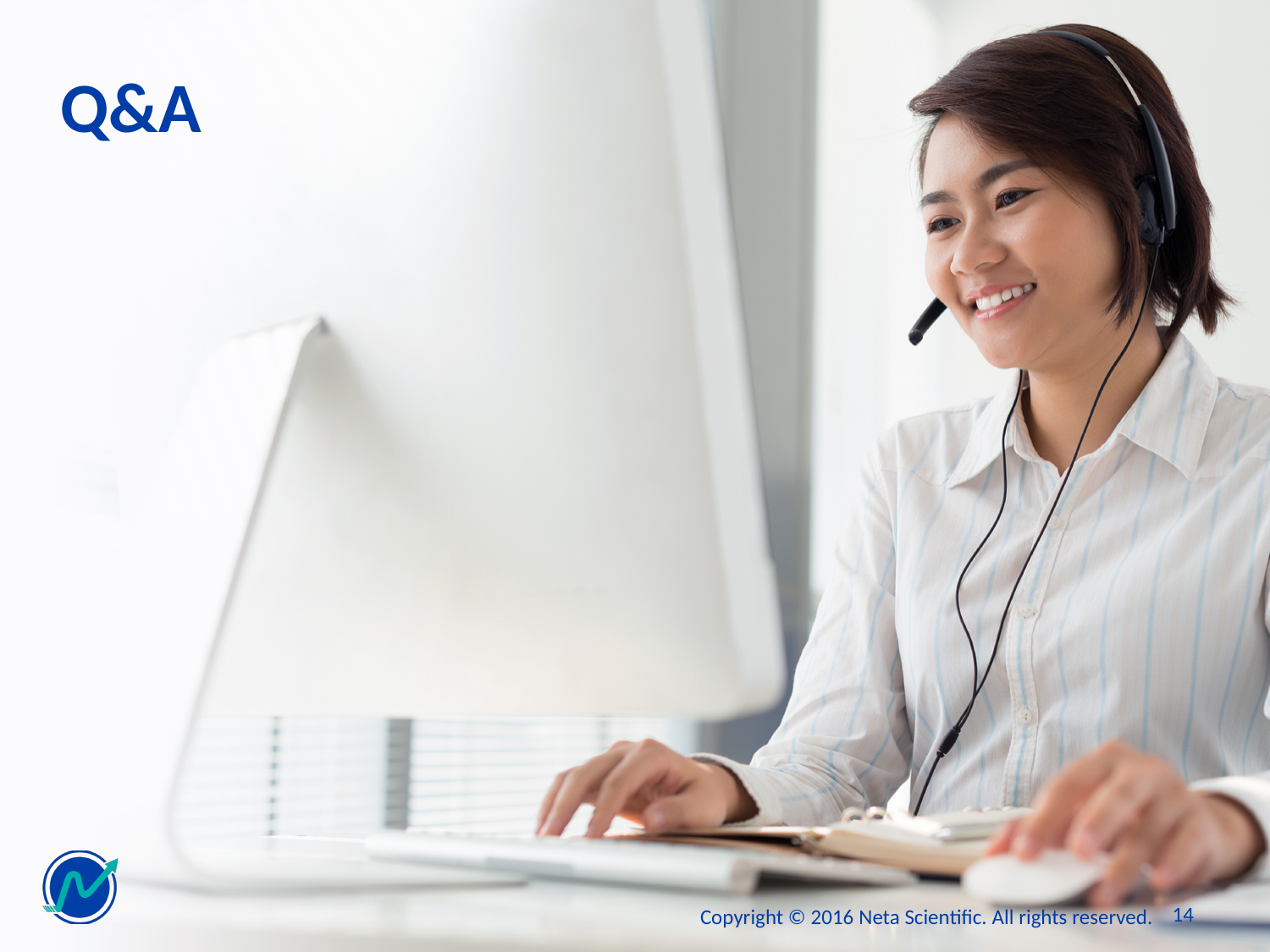

# Q&a

14
Copyright © 2016 Neta Scientific. All rights reserved.